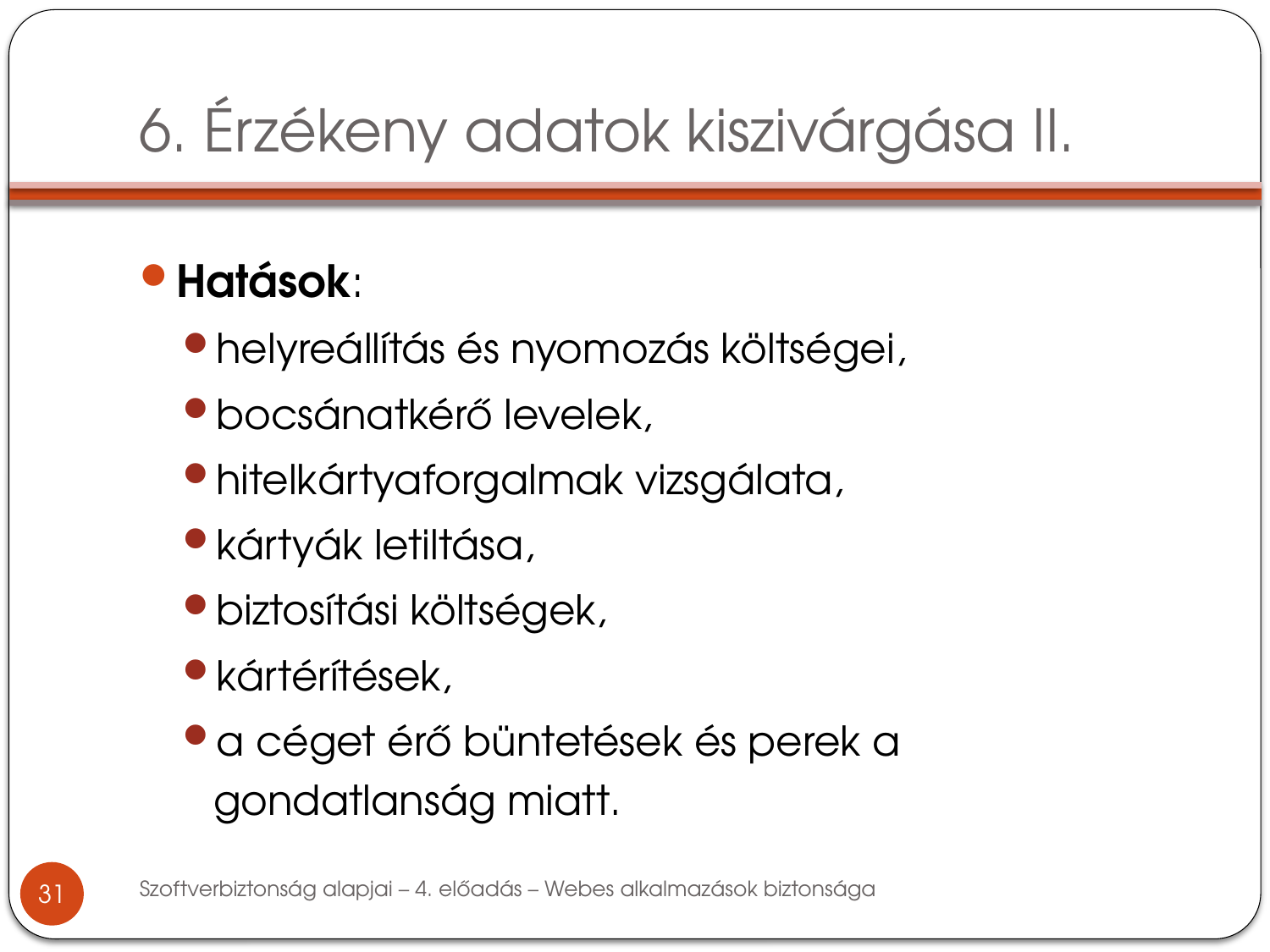

# 6. Érzékeny adatok kiszivárgása II.
Hatások:
helyreállítás és nyomozás költségei,
bocsánatkérő levelek,
hitelkártyaforgalmak vizsgálata,
kártyák letiltása,
biztosítási költségek,
kártérítések,
a céget érő büntetések és perek a gondatlanság miatt.
Szoftverbiztonság alapjai – 4. előadás – Webes alkalmazások biztonsága
31